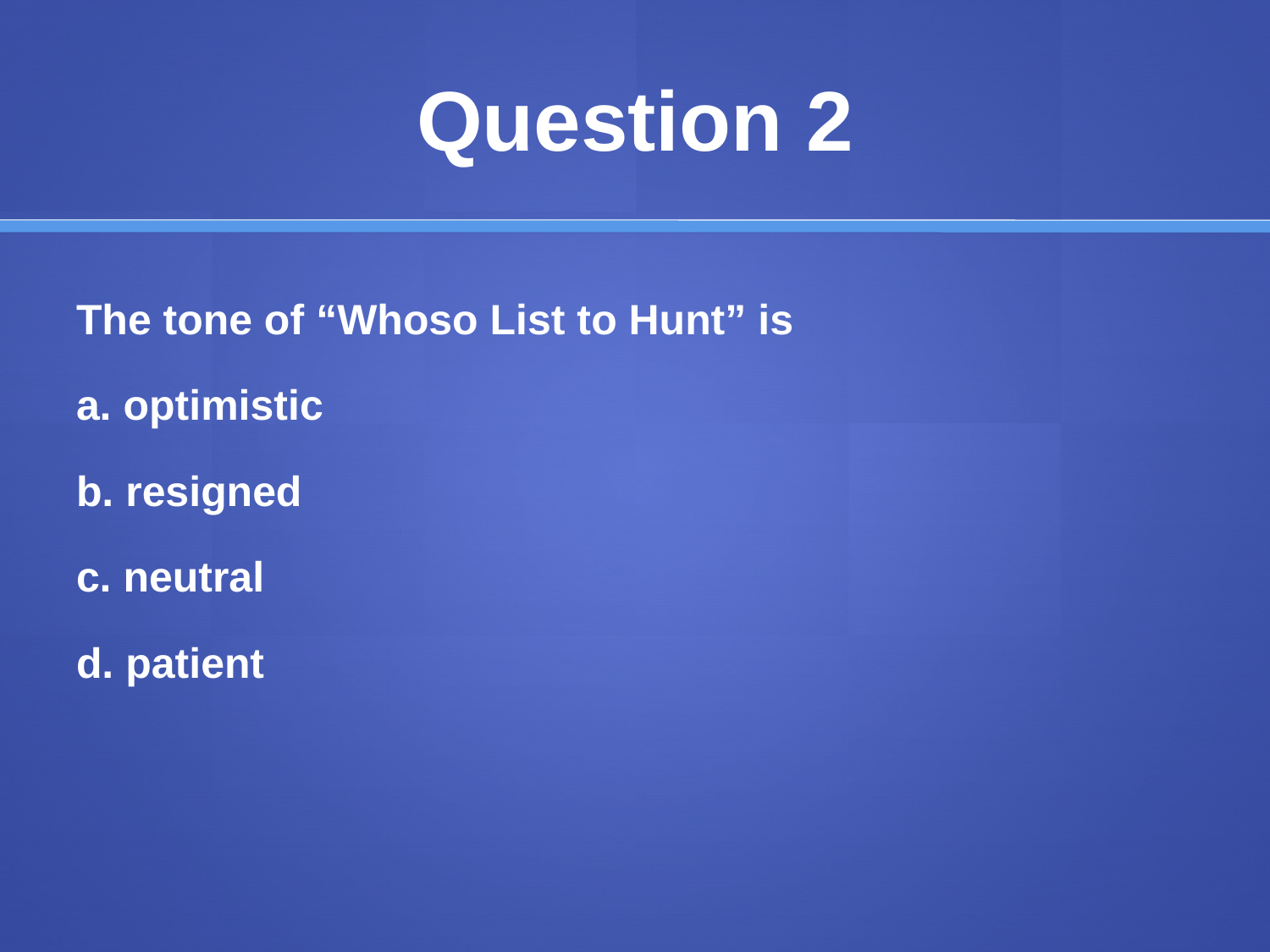

# Question 2
The tone of “Whoso List to Hunt” is
a. optimistic
b. resigned
c. neutral
d. patient